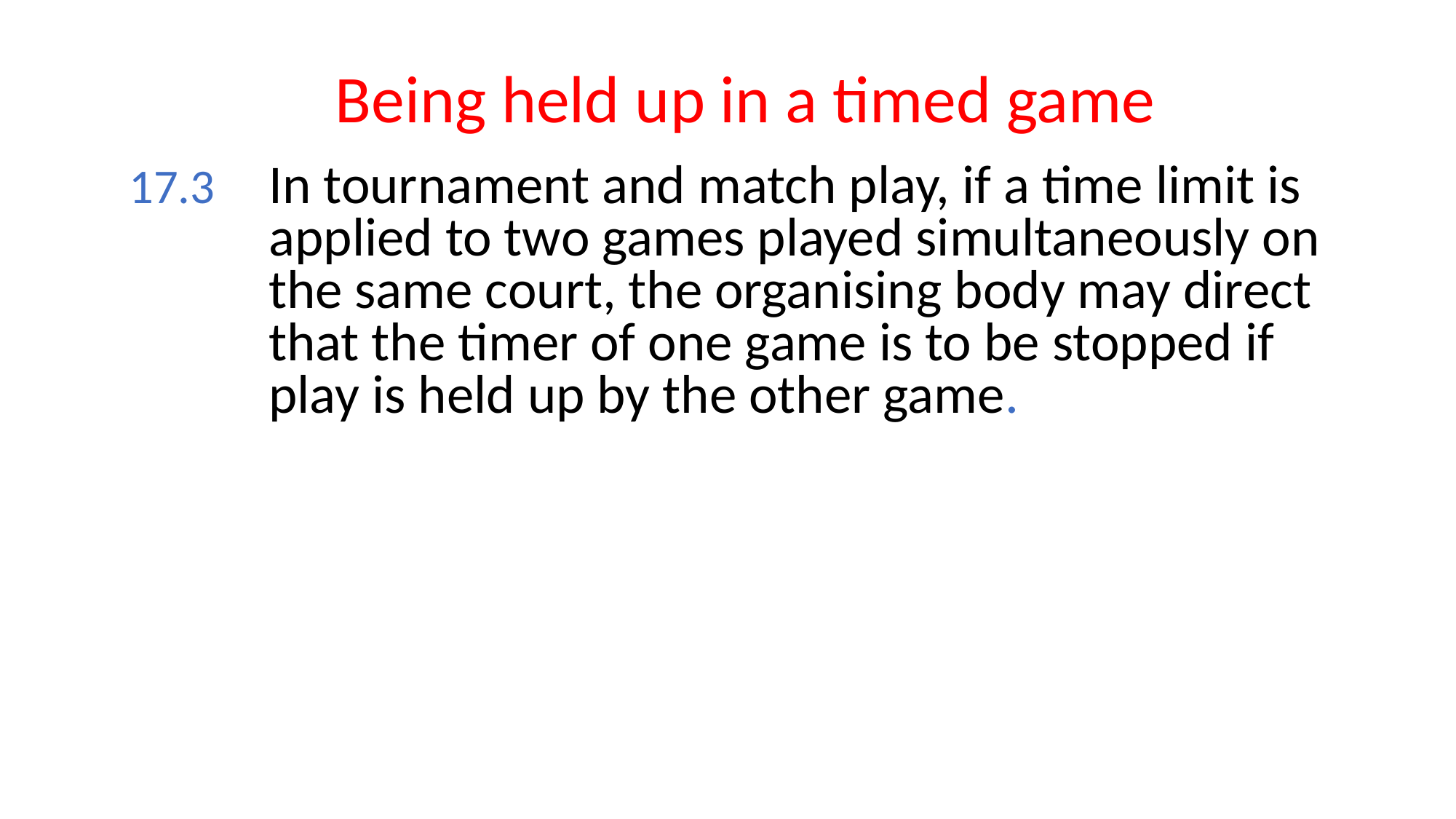

Being held up in a timed game
17.3	In tournament and match play, if a time limit is applied to two games played simultaneously on the same court, the organising body may direct that the timer of one game is to be stopped if play is held up by the other game.